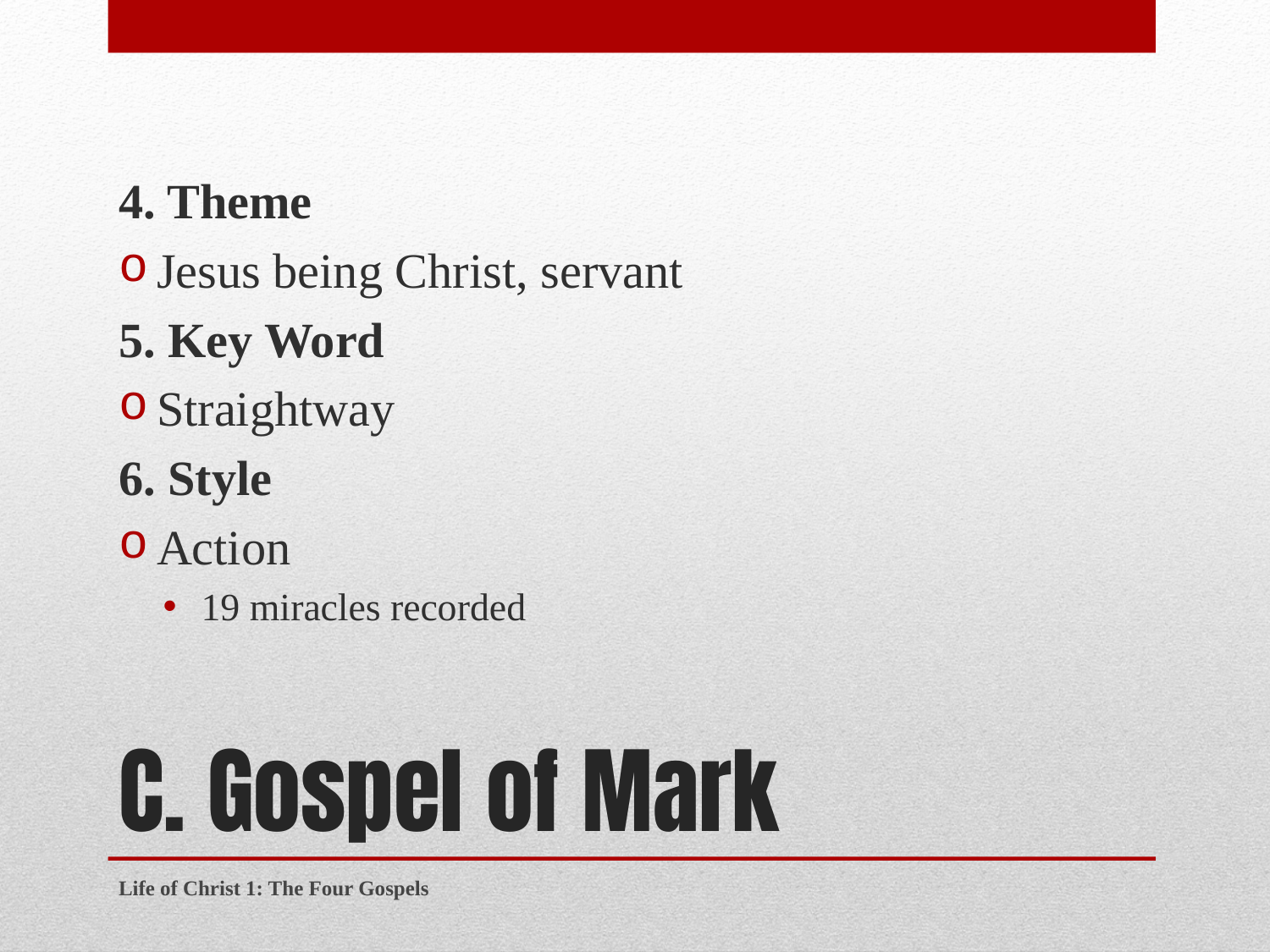

4. Theme
Jesus being Christ, servant
5. Key Word
Straightway
6. Style
Action
19 miracles recorded
# C. Gospel of Mark
Life of Christ 1: The Four Gospels